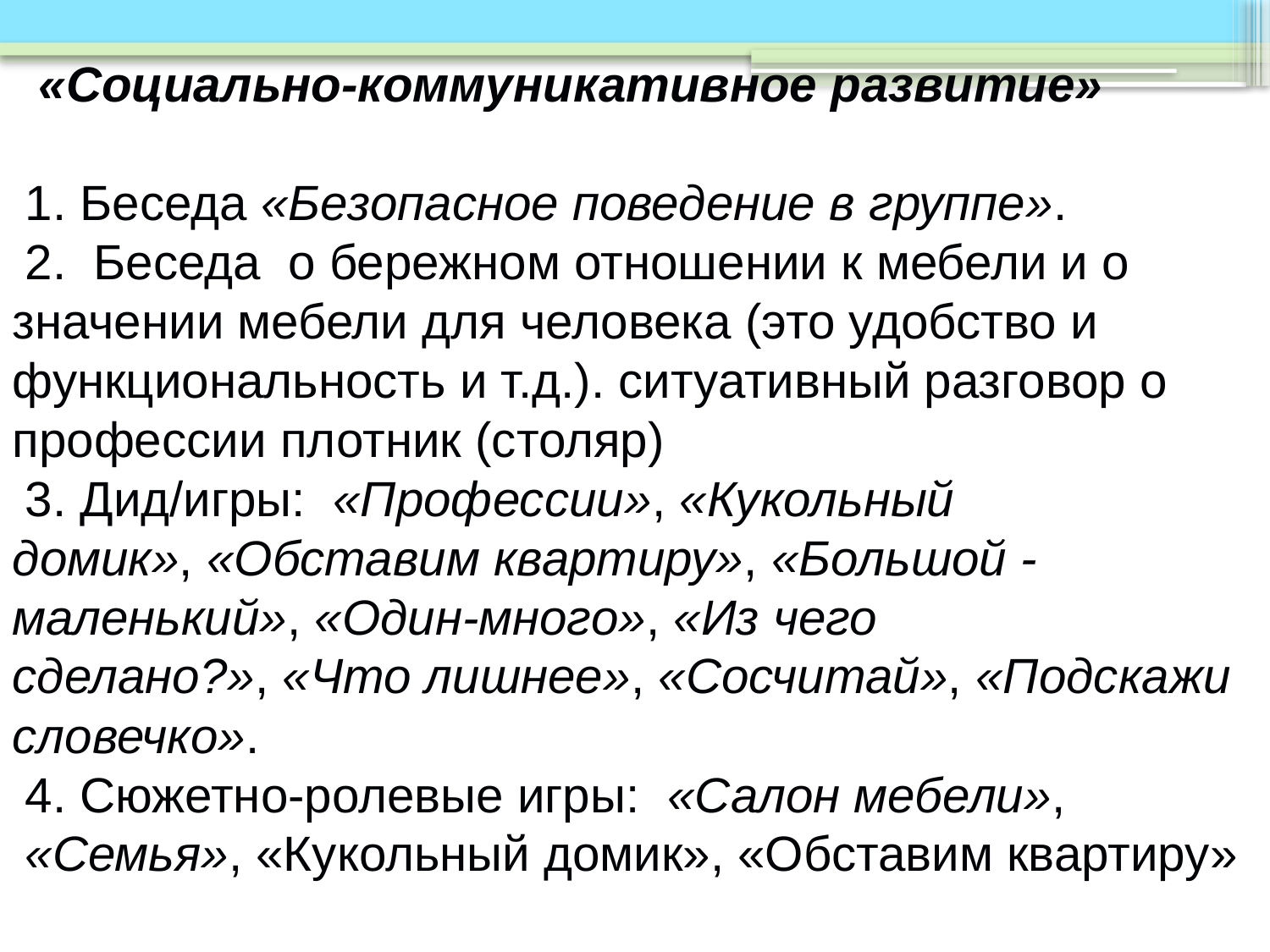

«Социально-коммуникативное развитие»

1. Беседа «Безопасное поведение в группе».
2.  Беседа  о бережном отношении к мебели и о значении мебели для человека (это удобство и функциональность и т.д.). ситуативный разговор о профессии плотник (столяр)
3. Дид/игры:  «Профессии», «Кукольный домик», «Обставим квартиру», «Большой - маленький», «Один-много», «Из чего сделано?», «Что лишнее», «Сосчитай», «Подскажи словечко».
4. Сюжетно-ролевые игры:  «Салон мебели»,
«Семья», «Кукольный домик», «Обставим квартиру»